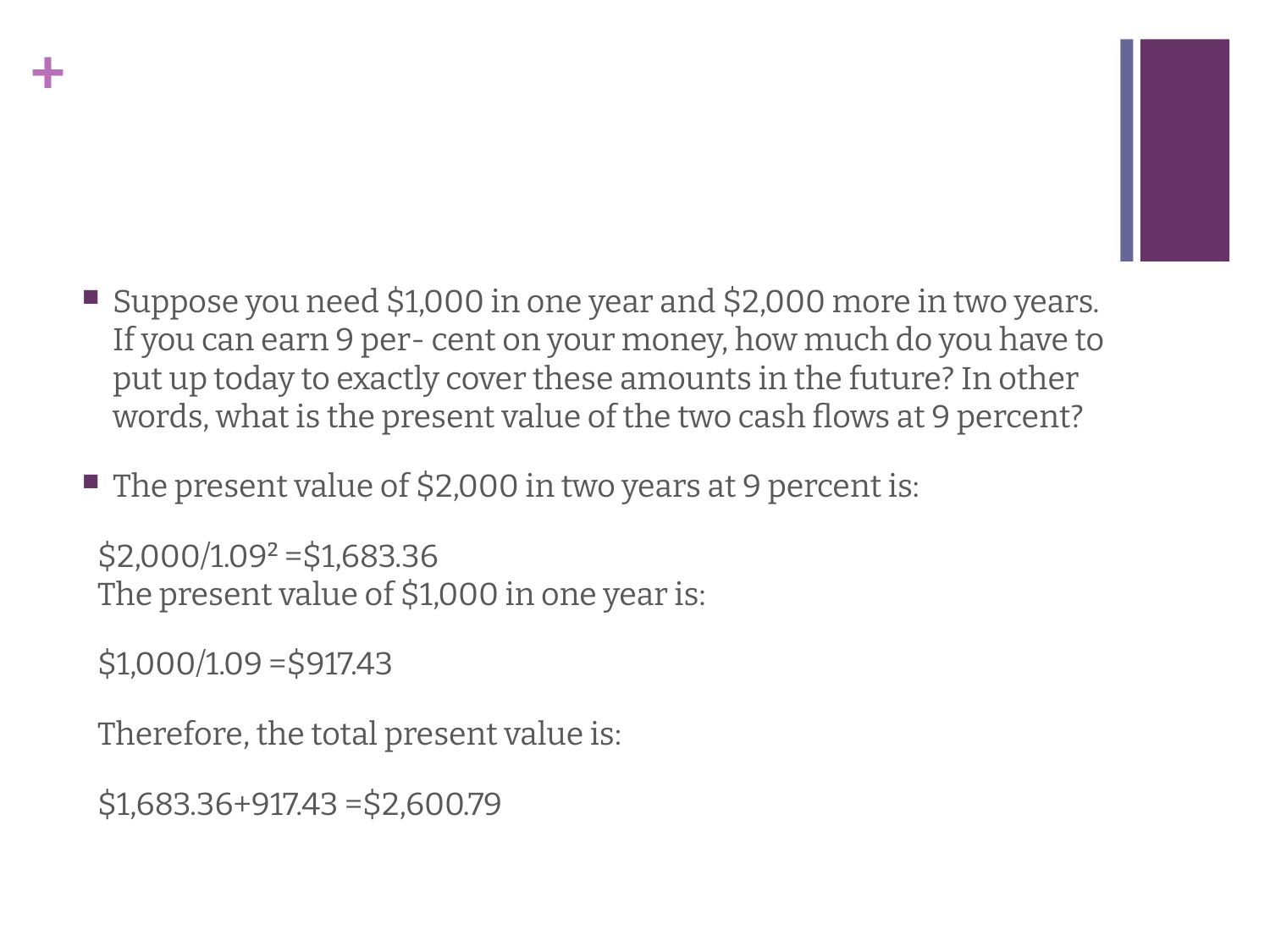

#
Suppose you need $1,000 in one year and $2,000 more in two years. If you can earn 9 per- cent on your money, how much do you have to put up today to exactly cover these amounts in the future? In other words, what is the present value of the two cash flows at 9 percent?
The present value of $2,000 in two years at 9 percent is:
	$2,000/1.09² =$1,683.36
The present value of $1,000 in one year is:
	$1,000/1.09 =$917.43
Therefore, the total present value is:
	$1,683.36+917.43 =$2,600.79